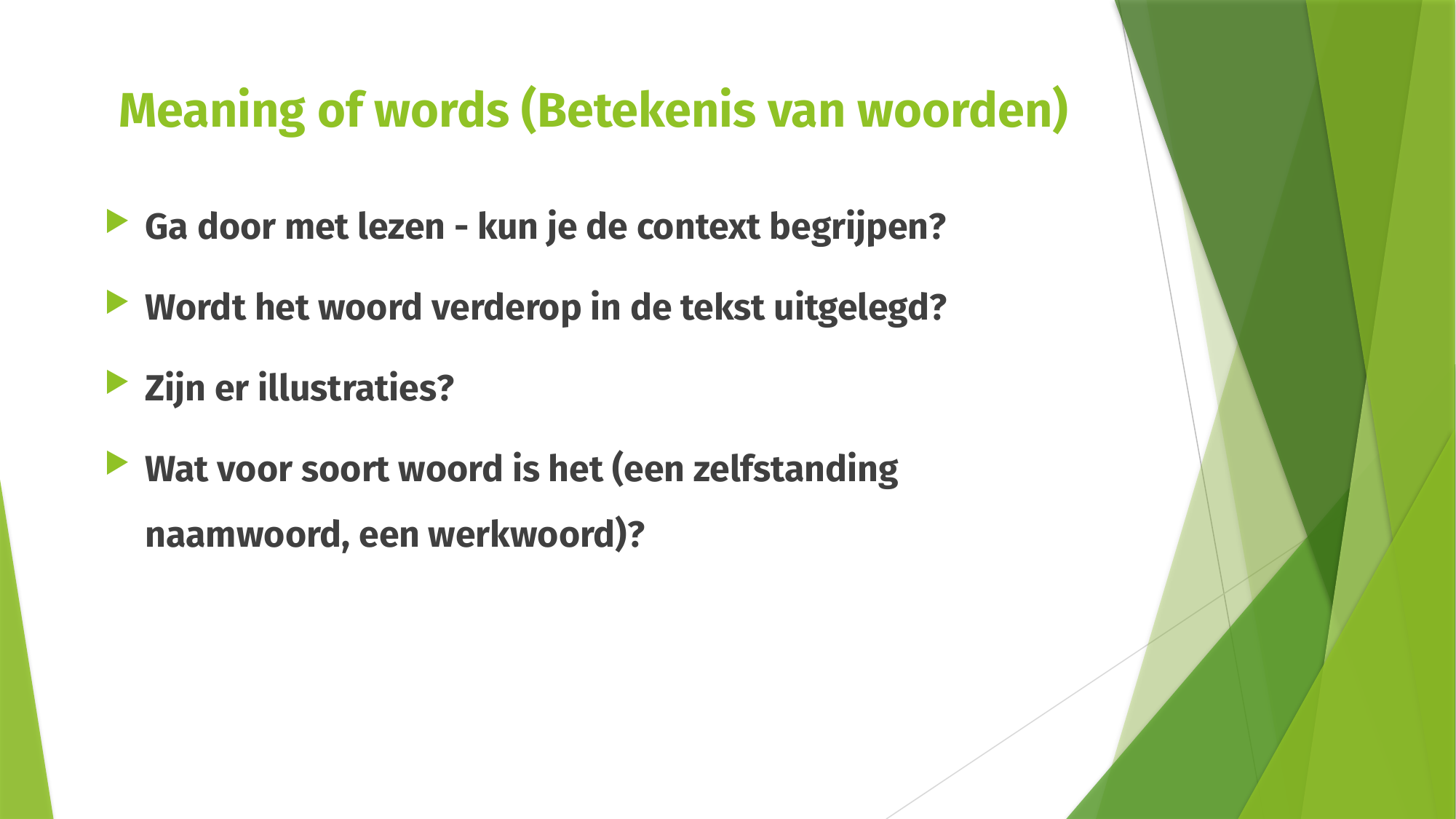

# Meaning of words (Betekenis van woorden)
Ga door met lezen - kun je de context begrijpen?
Wordt het woord verderop in de tekst uitgelegd?
Zijn er illustraties?
Wat voor soort woord is het (een zelfstanding naamwoord, een werkwoord)?